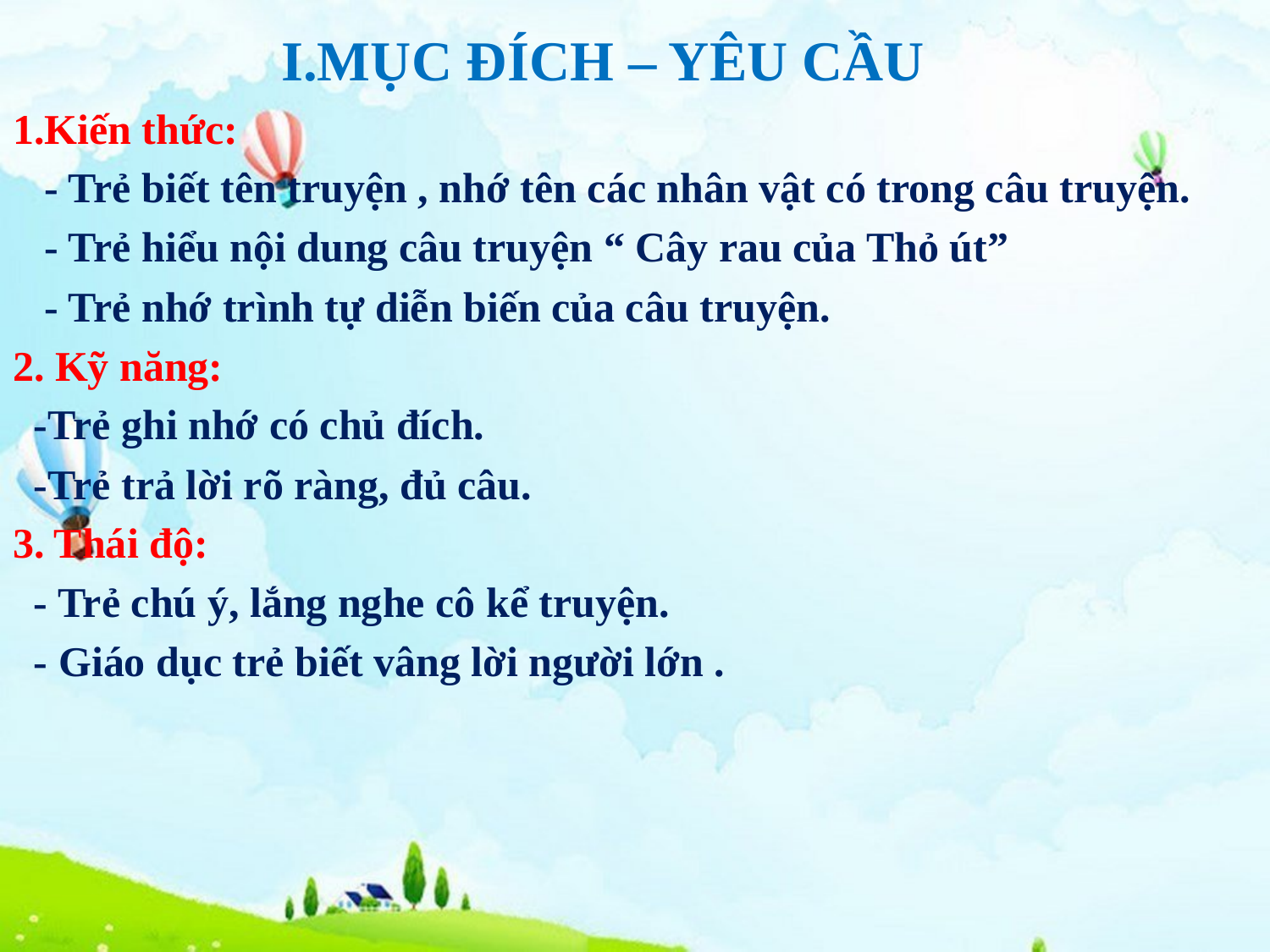

# I.MỤC ĐÍCH – YÊU CẦU
1.Kiến thức:
   - Trẻ biết tên truyện , nhớ tên các nhân vật có trong câu truyện.
   - Trẻ hiểu nội dung câu truyện “ Cây rau của Thỏ út”
   - Trẻ nhớ trình tự diễn biến của câu truyện.
2. Kỹ năng:
  -Trẻ ghi nhớ có chủ đích.
  -Trẻ trả lời rõ ràng, đủ câu.
3. Thái độ:
  - Trẻ chú ý, lắng nghe cô kể truyện.
  - Giáo dục trẻ biết vâng lời người lớn .